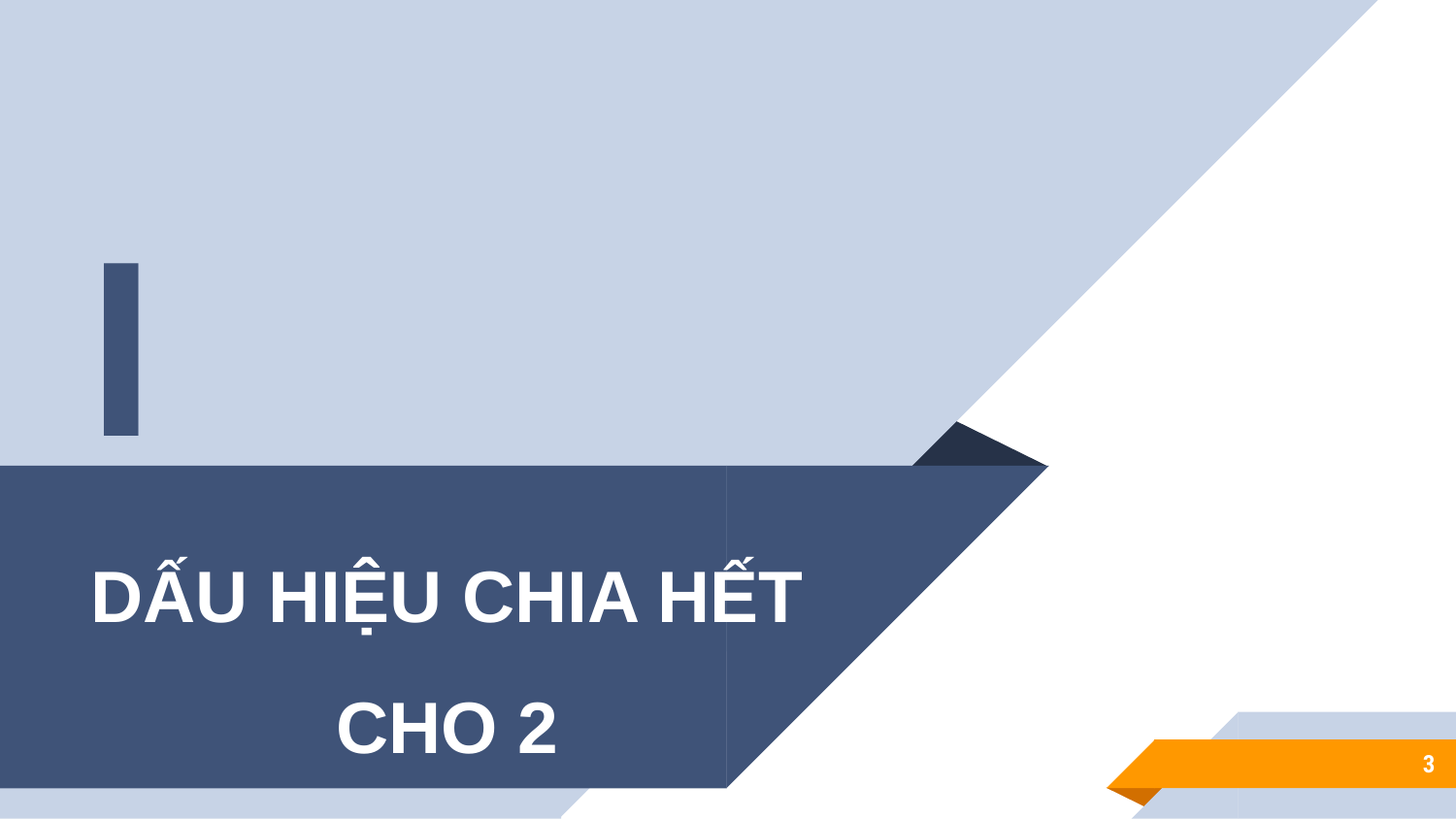

I
DẤU HIỆU CHIA HẾT CHO 2
3